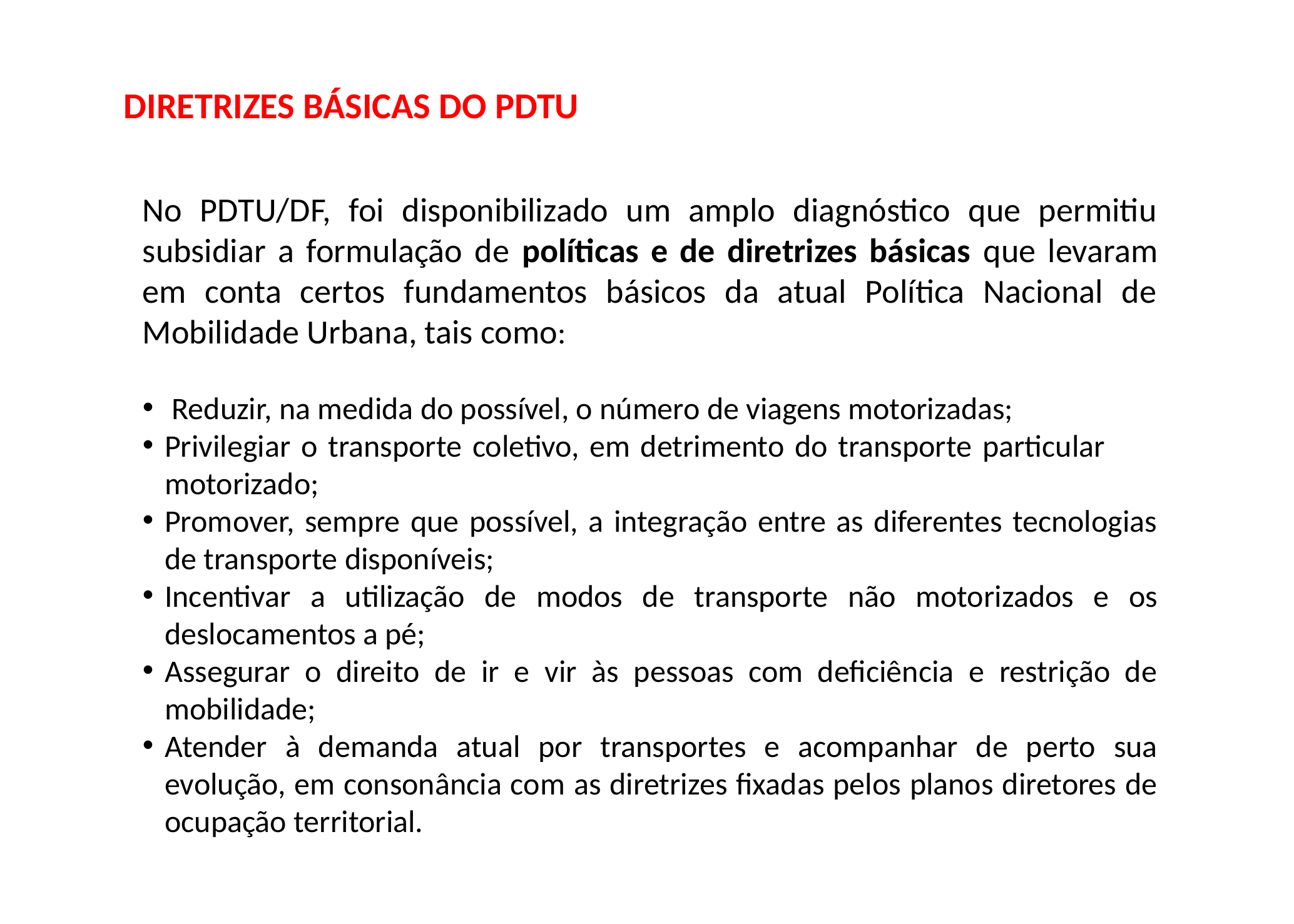

DIRETRIZES BÁSICAS DO PDTU
No PDTU/DF, foi disponibilizado um amplo diagnóstico que permitiu subsidiar a formulação de políticas e de diretrizes básicas que levaram em conta certos fundamentos básicos da atual Política Nacional de Mobilidade Urbana, tais como:

 Reduzir, na medida do possível, o número de viagens motorizadas;
Privilegiar o transporte coletivo, em detrimento do transporte particular      motorizado;
Promover, sempre que possível, a integração entre as diferentes tecnologias de transporte disponíveis;
Incentivar a utilização de modos de transporte não motorizados e os deslocamentos a pé;
Assegurar o direito de ir e vir às pessoas com deficiência e restrição de mobilidade;
Atender à demanda atual por transportes e acompanhar de perto sua evolução, em consonância com as diretrizes fixadas pelos planos diretores de ocupação territorial.